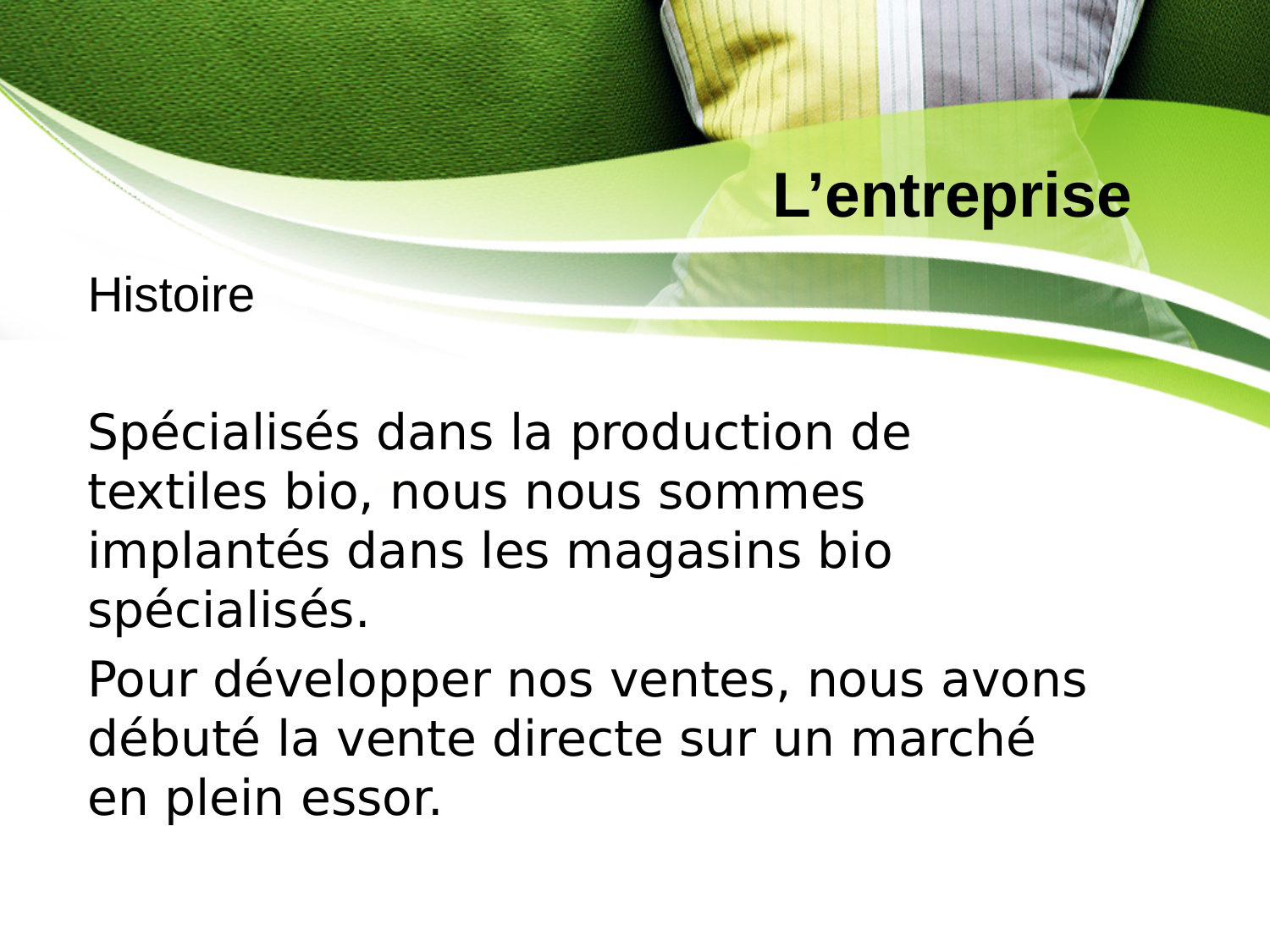

# L’entreprise
Histoire

Spécialisés dans la production de textiles bio, nous nous sommes implantés dans les magasins bio spécialisés.
Pour développer nos ventes, nous avons débuté la vente directe sur un marché en plein essor.